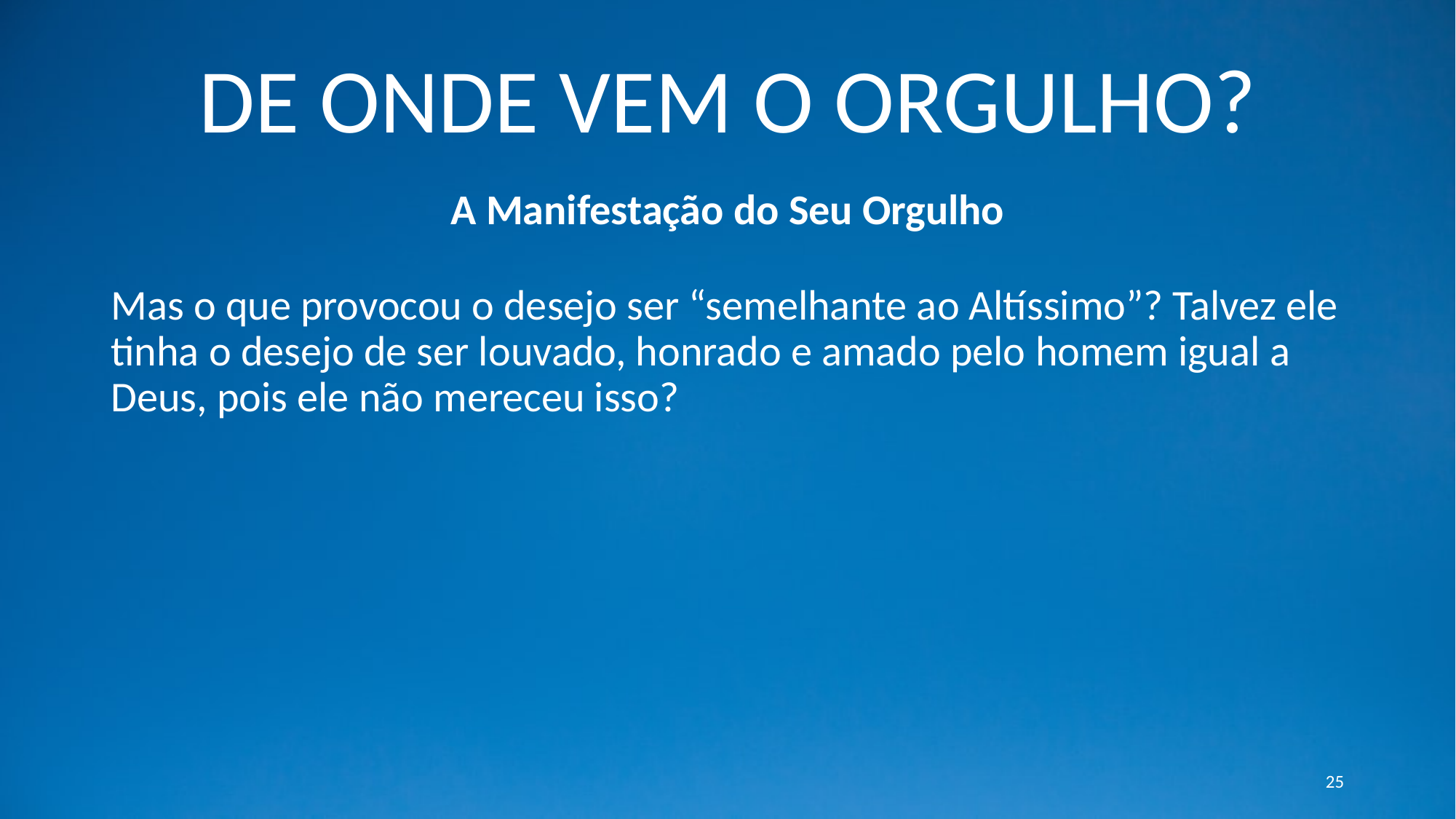

# DE ONDE VEM O ORGULHO?
A Manifestação do Seu Orgulho

Mas o que provocou o desejo ser “semelhante ao Altíssimo”? Talvez ele tinha o desejo de ser louvado, honrado e amado pelo homem igual a Deus, pois ele não mereceu isso?

25